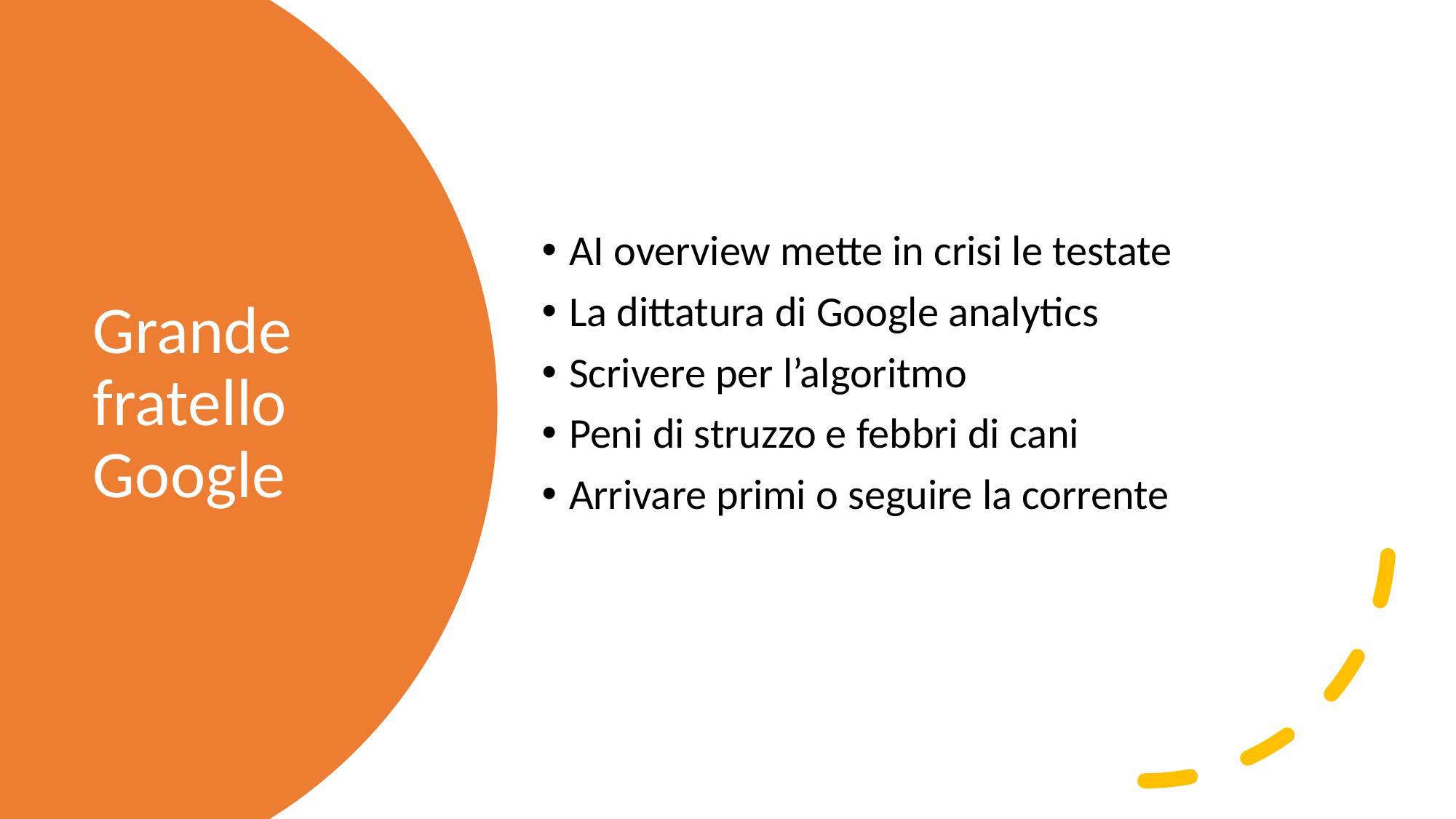

AI overview mette in crisi le testate
La dittatura di Google analytics
Scrivere per l’algoritmo
Peni di struzzo e febbri di cani
Arrivare primi o seguire la corrente

# Grande fratello Google